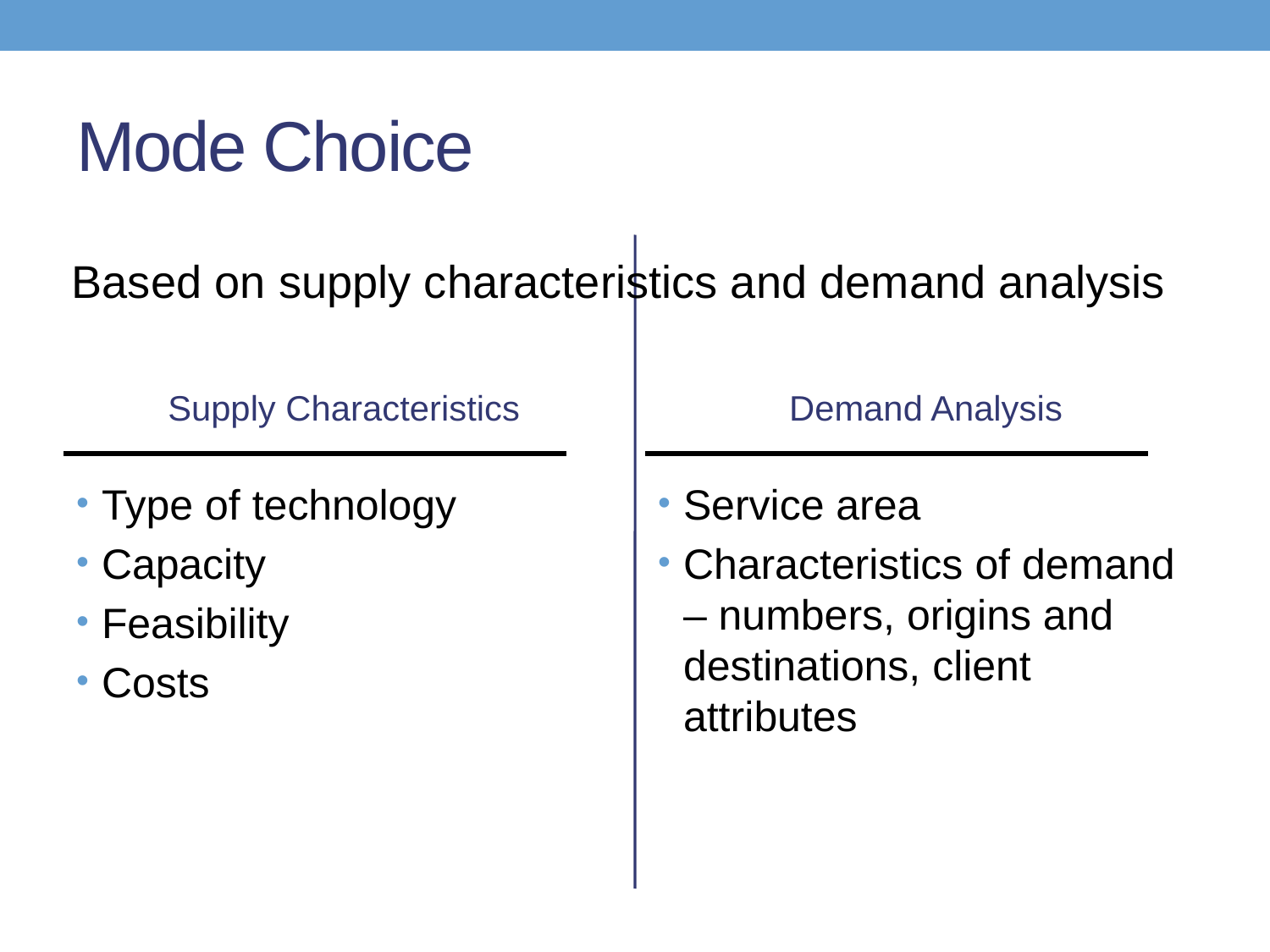

# Mode Choice
Based on supply characteristics and demand analysis
Supply Characteristics
Demand Analysis
Type of technology
Capacity
Feasibility
Costs
Service area
Characteristics of demand – numbers, origins and destinations, client attributes